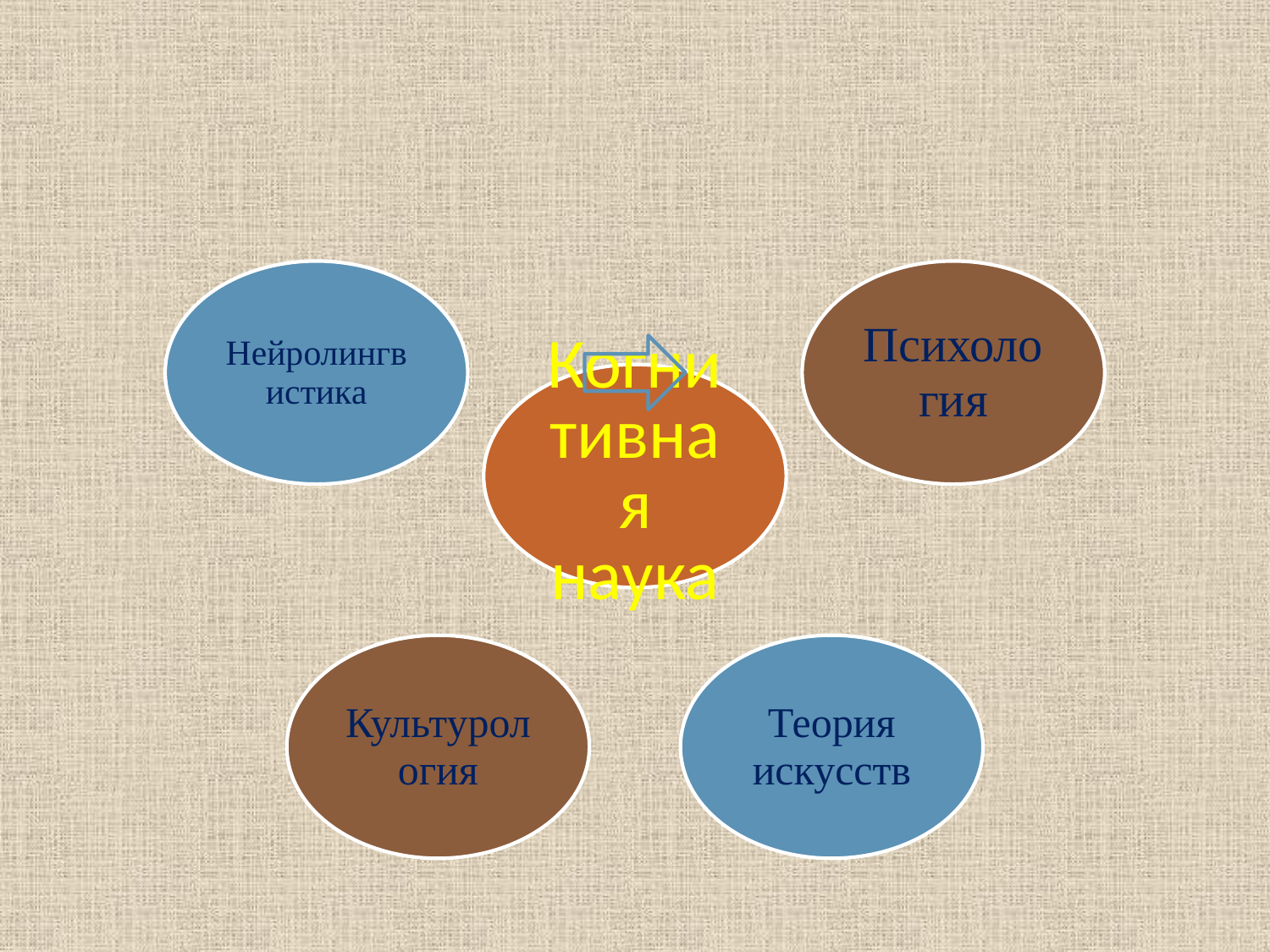

Когнитивная наука
Психология
Теория искусств
Культурология
Нейролингвистика
#